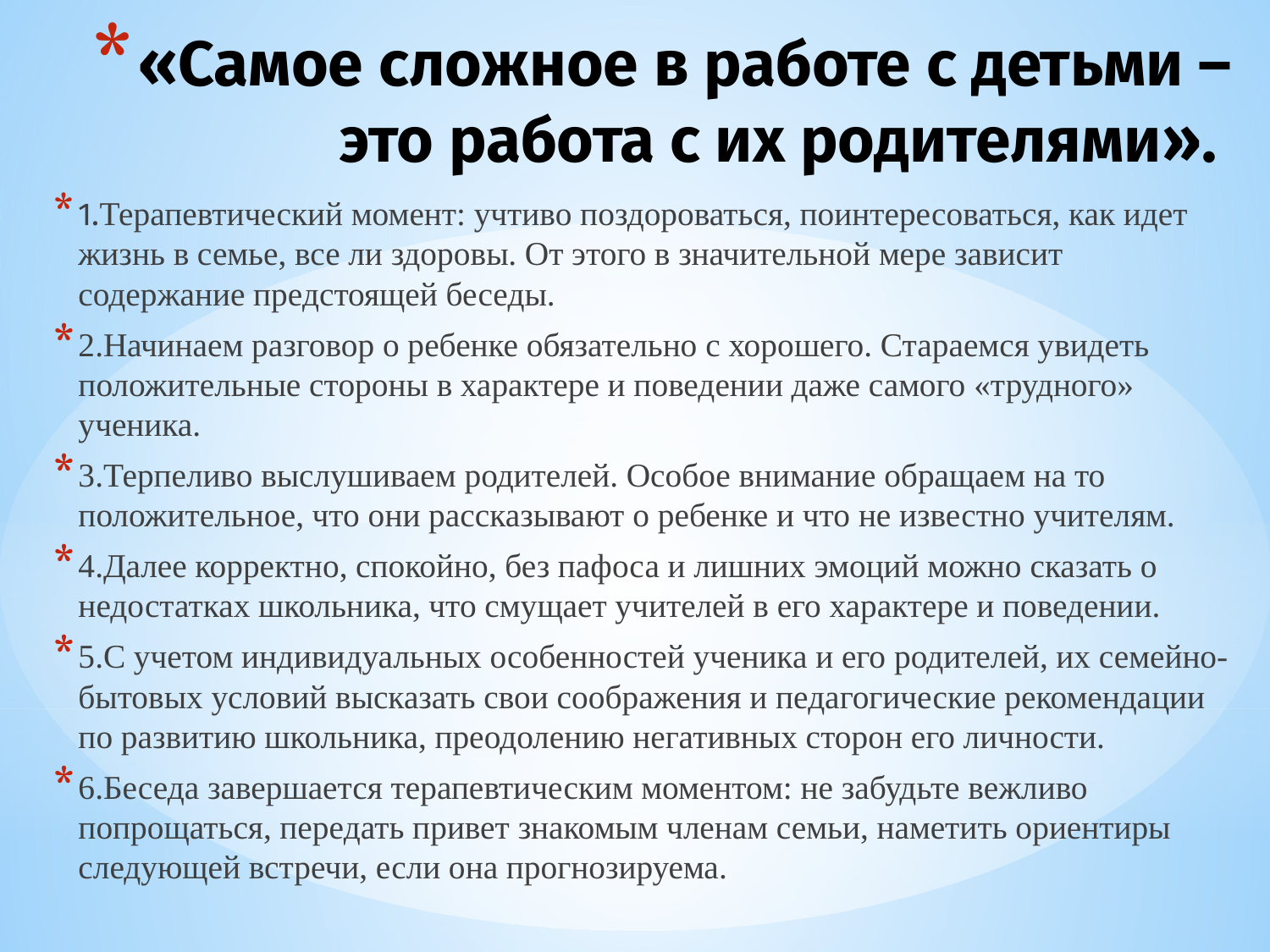

# «Самое сложное в работе с детьми – это работа с их родителями».
1.Терапевтический момент: учтиво поздороваться, поинтересоваться, как идет жизнь в семье, все ли здоровы. От этого в значительной мере зависит содержание предстоящей беседы.
2.Начинаем разговор о ребенке обязательно с хорошего. Стараемся увидеть положительные стороны в характере и поведении даже самого «трудного» ученика.
3.Терпеливо выслушиваем родителей. Особое внимание обращаем на то положительное, что они рассказывают о ребенке и что не известно учителям.
4.Далее корректно, спокойно, без пафоса и лишних эмоций можно сказать о недостатках школьника, что смущает учителей в его характере и поведении.
5.С учетом индивидуальных особенностей ученика и его родителей, их семейно-бытовых условий высказать свои соображения и педагогические рекомендации по развитию школьника, преодолению негативных сторон его личности.
6.Беседа завершается терапевтическим моментом: не забудьте вежливо попрощаться, передать привет знакомым членам семьи, наметить ориентиры следующей встречи, если она прогнозируема.